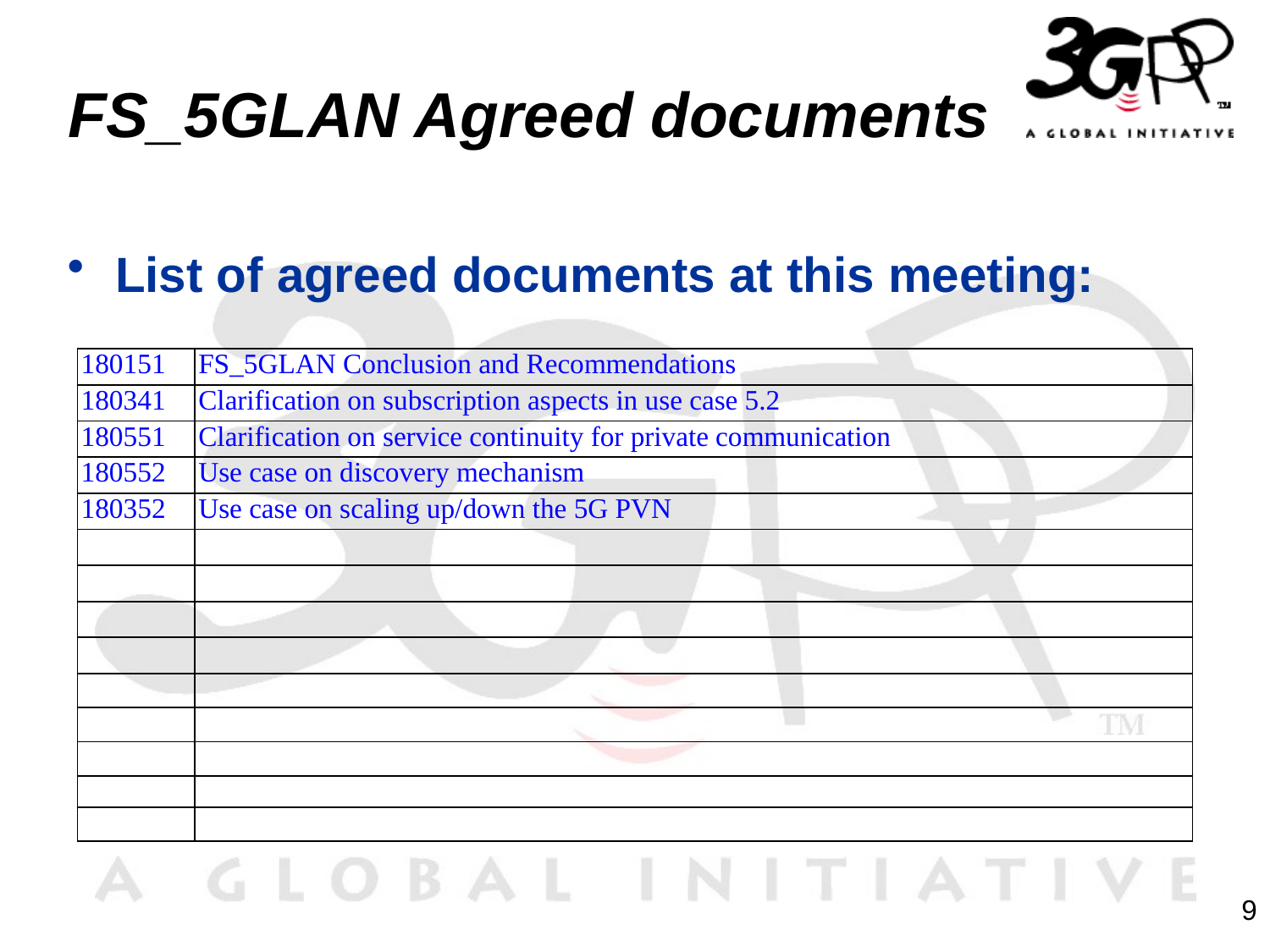

# FS_5GLAN Agreed documents

List of agreed documents at this meeting:

| 180151 | FS\_5GLAN Conclusion and Recommendations |
| --- | --- |
| 180341 | Clarification on subscription aspects in use case 5.2 |
| 180551 | Clarification on service continuity for private communication |
| 180552 | Use case on discovery mechanism |
| 180352 | Use case on scaling up/down the 5G PVN |
|  |  |
|  |  |
|  |  |
|  |  |
|  |  |
|  |  |
|  |  |
|  |  |
|  |  |
9